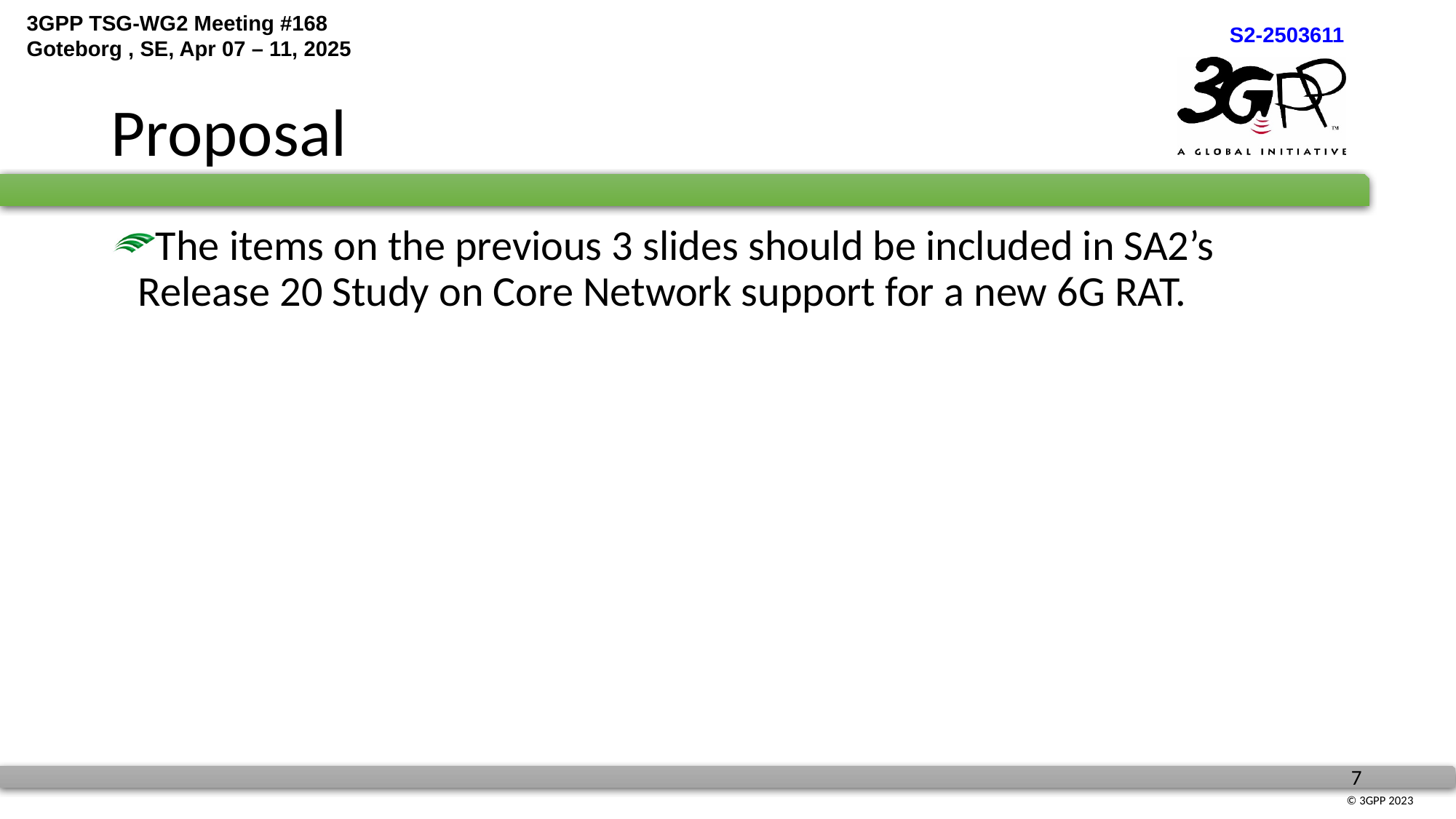

# Proposal
The items on the previous 3 slides should be included in SA2’s Release 20 Study on Core Network support for a new 6G RAT.